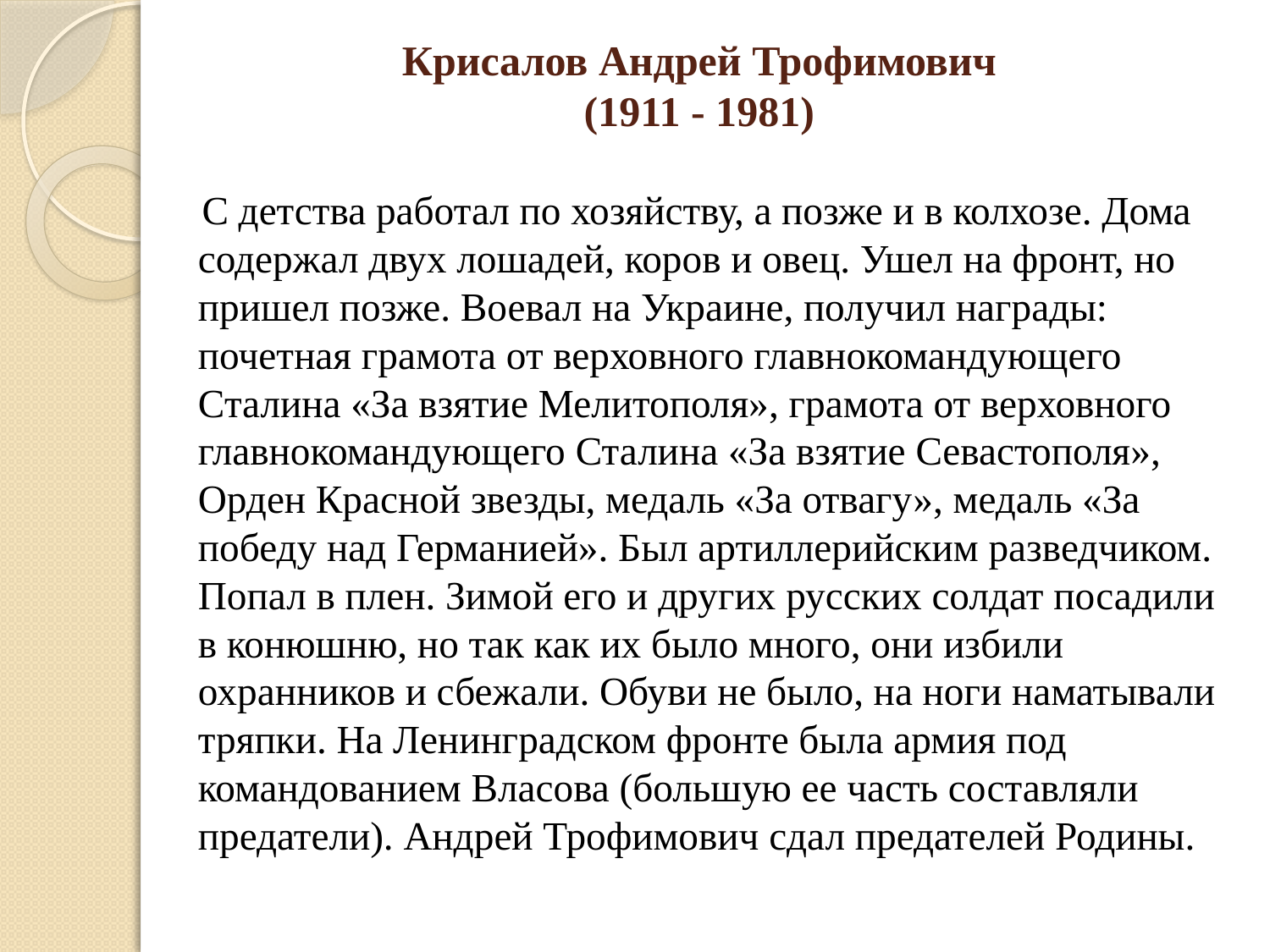

# Крисалов Андрей Трофимович (1911 - 1981)
    С детства работал по хозяйству, а позже и в колхозе. Дома содержал двух лошадей, коров и овец. Ушел на фронт, но пришел позже. Воевал на Украине, получил награды: почетная грамота от верховного главнокомандующего Сталина «За взятие Мелитополя», грамота от верховного главнокомандующего Сталина «За взятие Севастополя», Орден Красной звезды, медаль «За отвагу», медаль «За победу над Германией». Был артиллерийским разведчиком. Попал в плен. Зимой его и других русских солдат посадили в конюшню, но так как их было много, они избили охранников и сбежали. Обуви не было, на ноги наматывали тряпки. На Ленинградском фронте была армия под командованием Власова (большую ее часть составляли  предатели). Андрей Трофимович сдал предателей Родины.